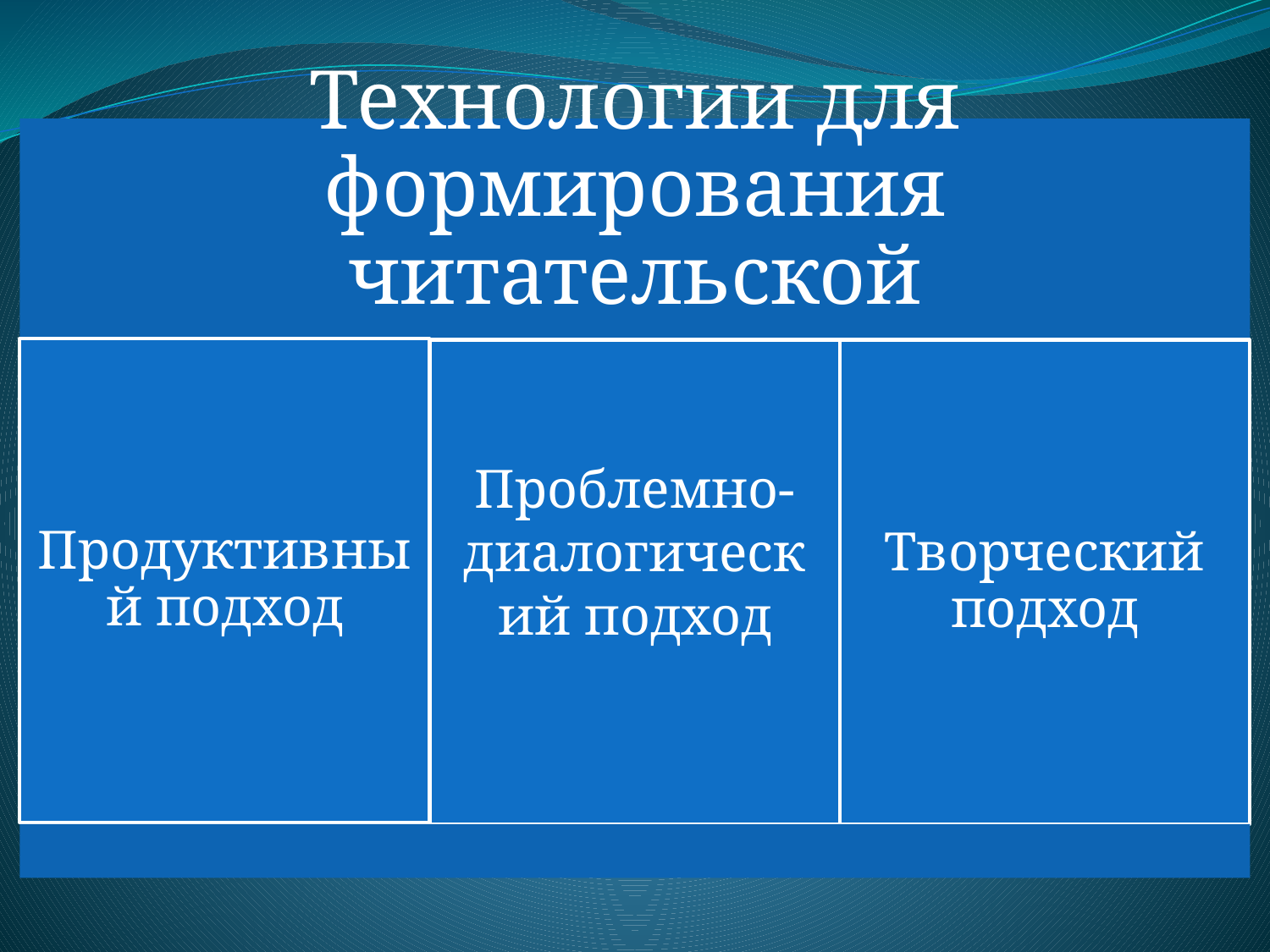

Технологии для формирования читательской компетентности
Продуктивный подход
Проблемно-диалогический подход

Творческий подход
#